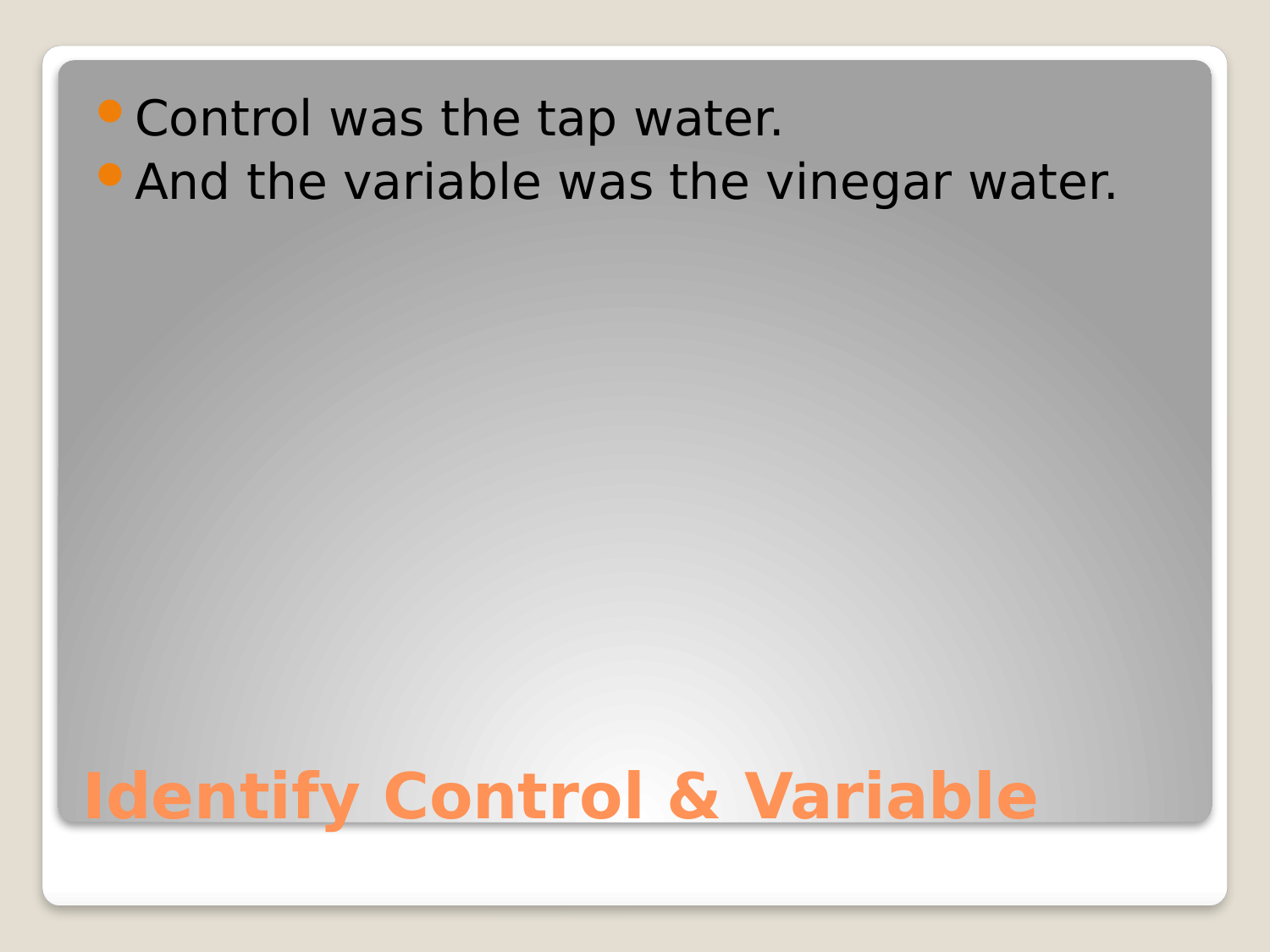

Control was the tap water.
And the variable was the vinegar water.
# Identify Control & Variable